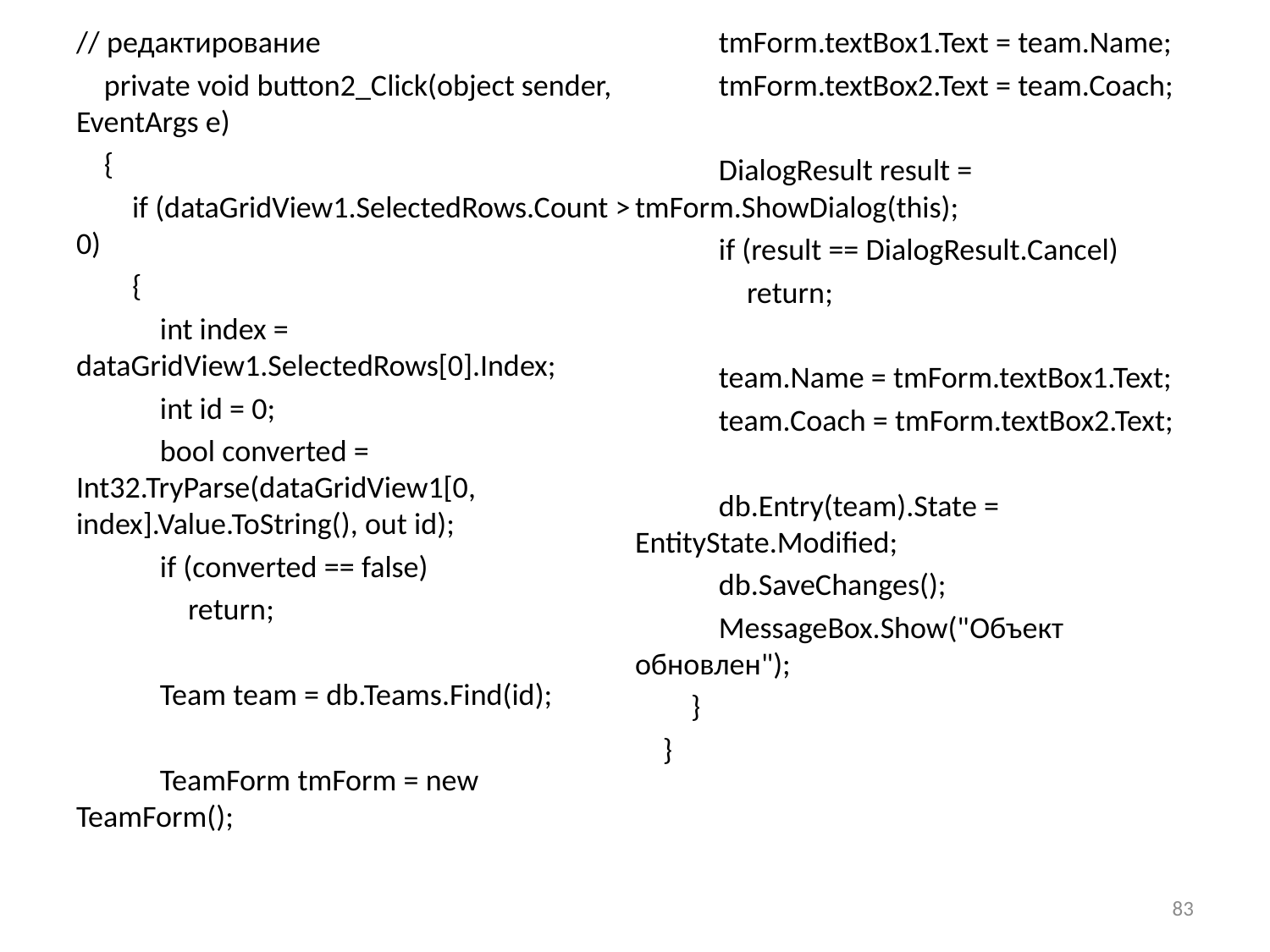

// редактирование
    private void button2_Click(object sender, EventArgs e)
    {
        if (dataGridView1.SelectedRows.Count > 0)
        {
            int index = dataGridView1.SelectedRows[0].Index;
            int id = 0;
            bool converted = Int32.TryParse(dataGridView1[0, index].Value.ToString(), out id);
            if (converted == false)
                return;

            Team team = db.Teams.Find(id);

            TeamForm tmForm = new TeamForm();
            tmForm.textBox1.Text = team.Name;
            tmForm.textBox2.Text = team.Coach;

            DialogResult result = tmForm.ShowDialog(this);
            if (result == DialogResult.Cancel)
                return;

            team.Name = tmForm.textBox1.Text;
            team.Coach = tmForm.textBox2.Text;

            db.Entry(team).State = EntityState.Modified;
            db.SaveChanges();
            MessageBox.Show("Объект обновлен");
        }
    }

83